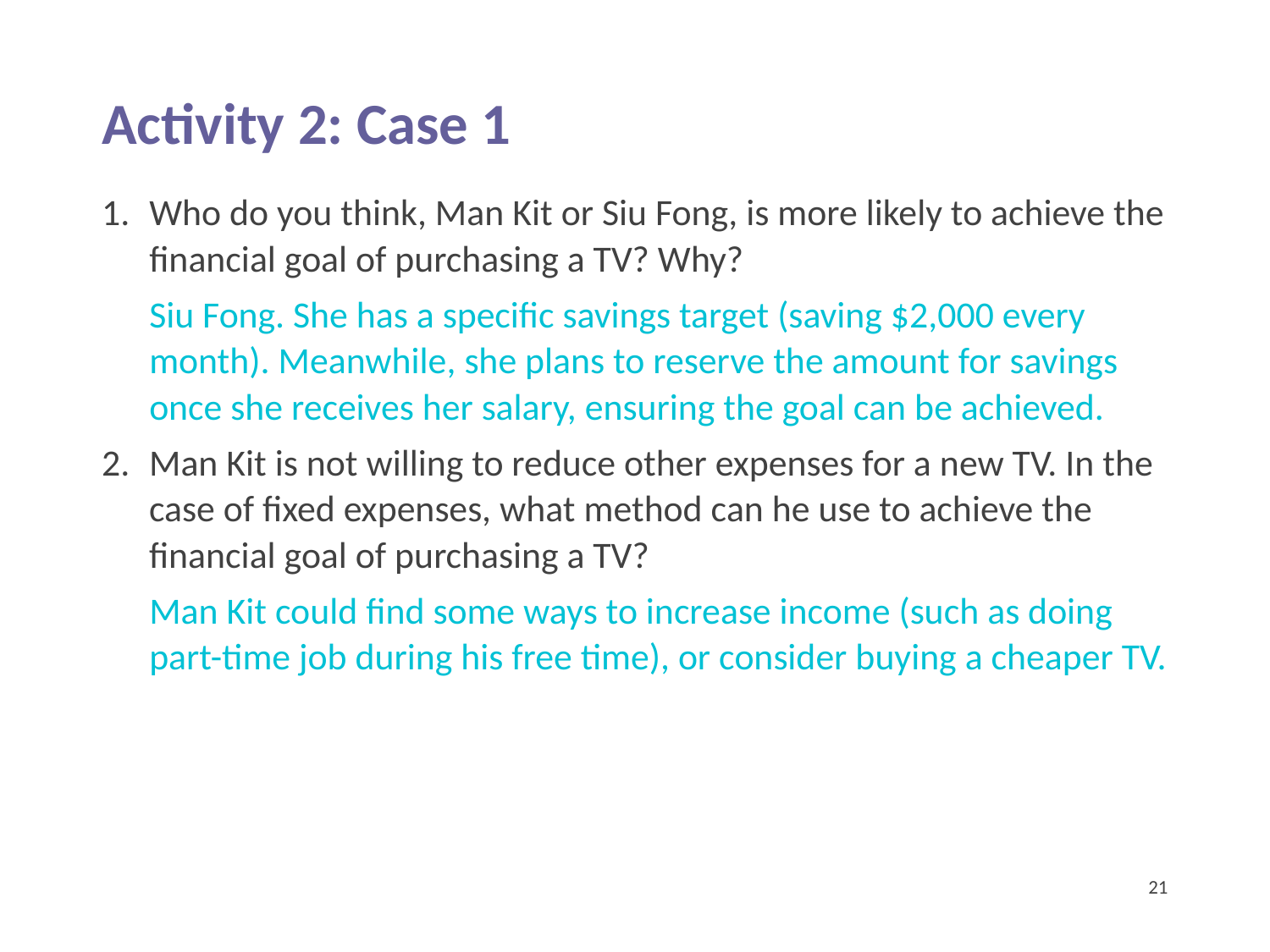

Activity 2: Case 1
Who do you think, Man Kit or Siu Fong, is more likely to achieve the financial goal of purchasing a TV? Why?
Siu Fong. She has a specific savings target (saving $2,000 every month). Meanwhile, she plans to reserve the amount for savings once she receives her salary, ensuring the goal can be achieved.
Man Kit is not willing to reduce other expenses for a new TV. In the case of fixed expenses, what method can he use to achieve the financial goal of purchasing a TV?
Man Kit could find some ways to increase income (such as doing part-time job during his free time), or consider buying a cheaper TV.

21